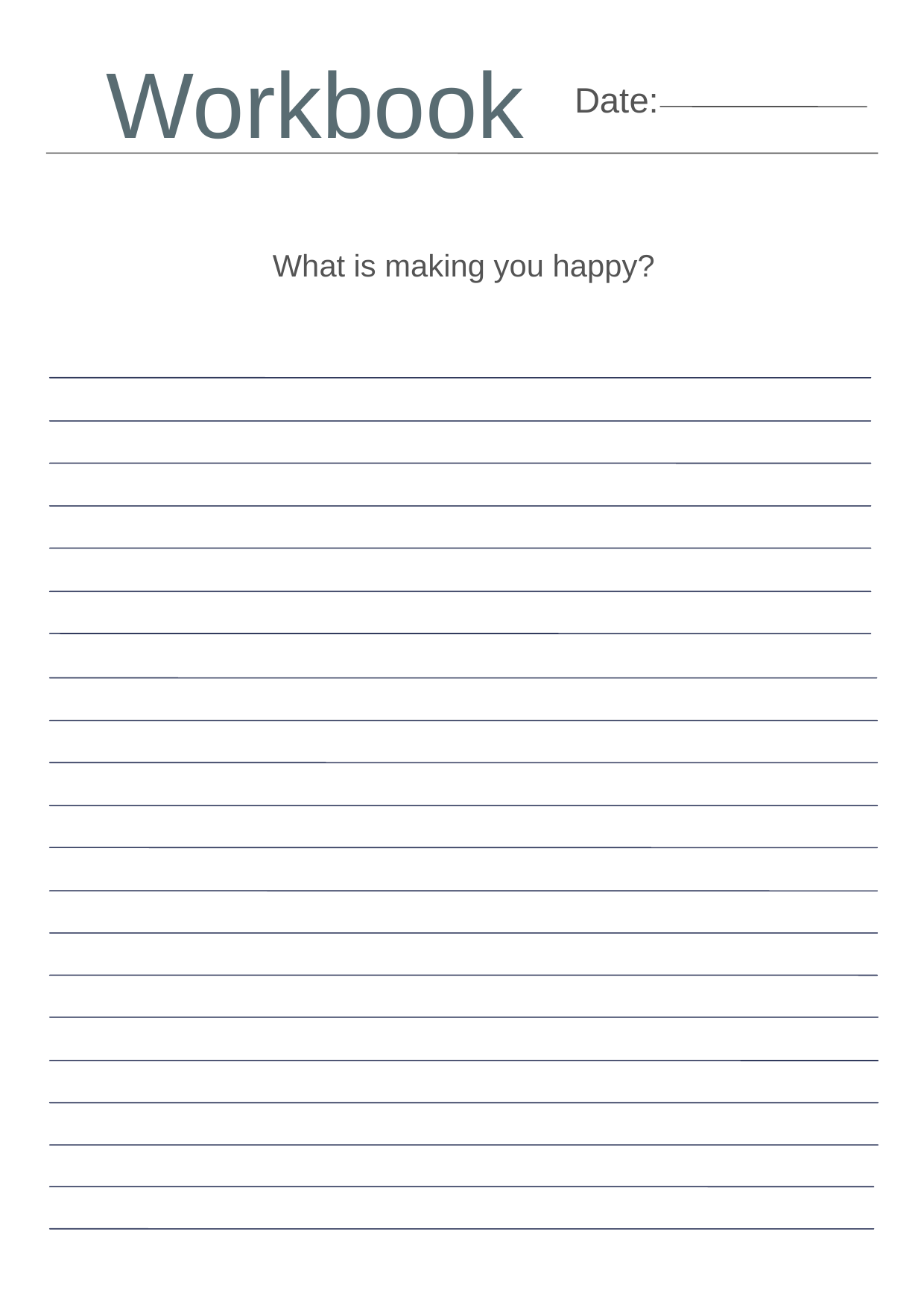

Workbook
Date:

What is making you happy?